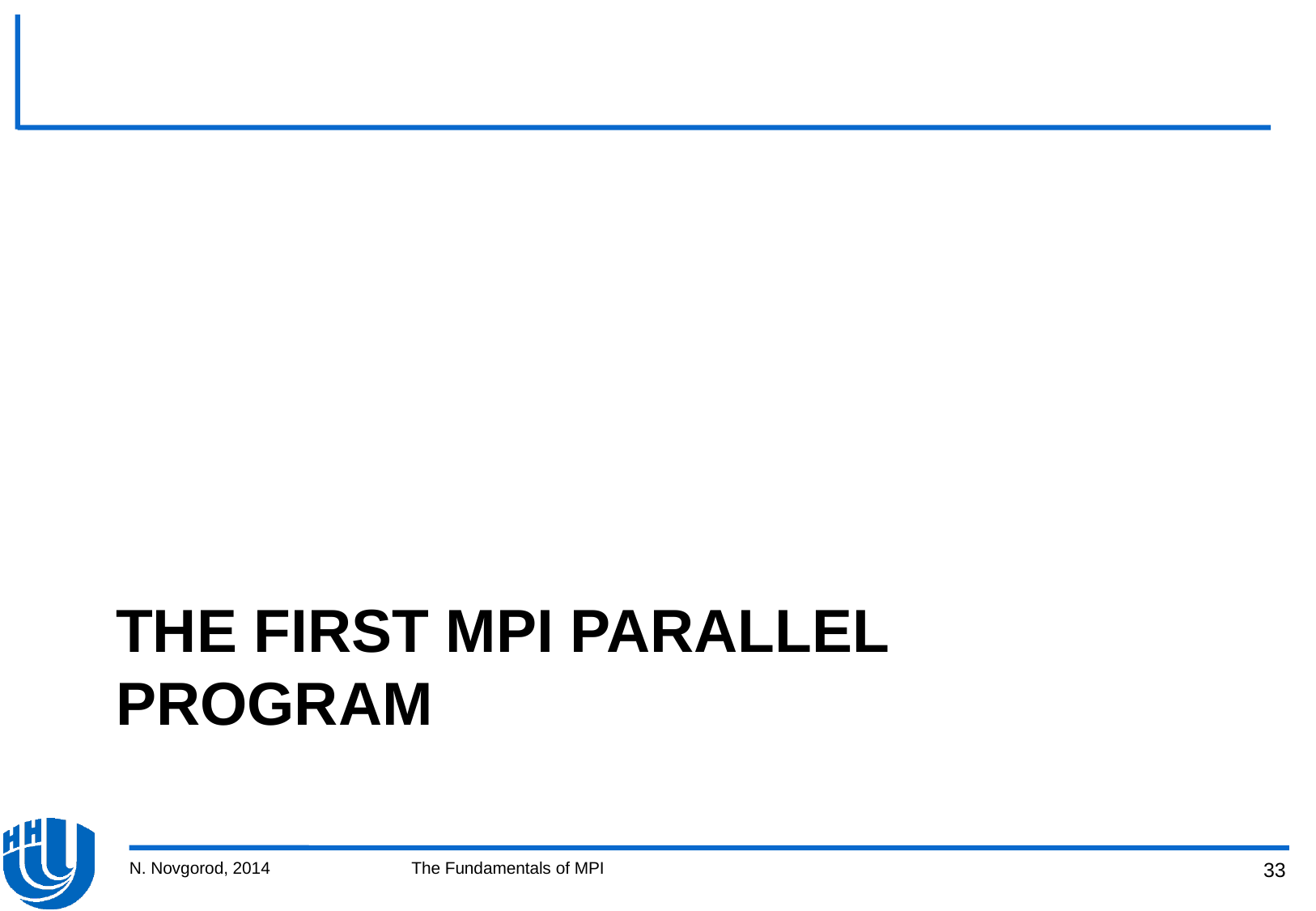

# The First MPI Parallel Program
N. Novgorod, 2014
The Fundamentals of MPI
33